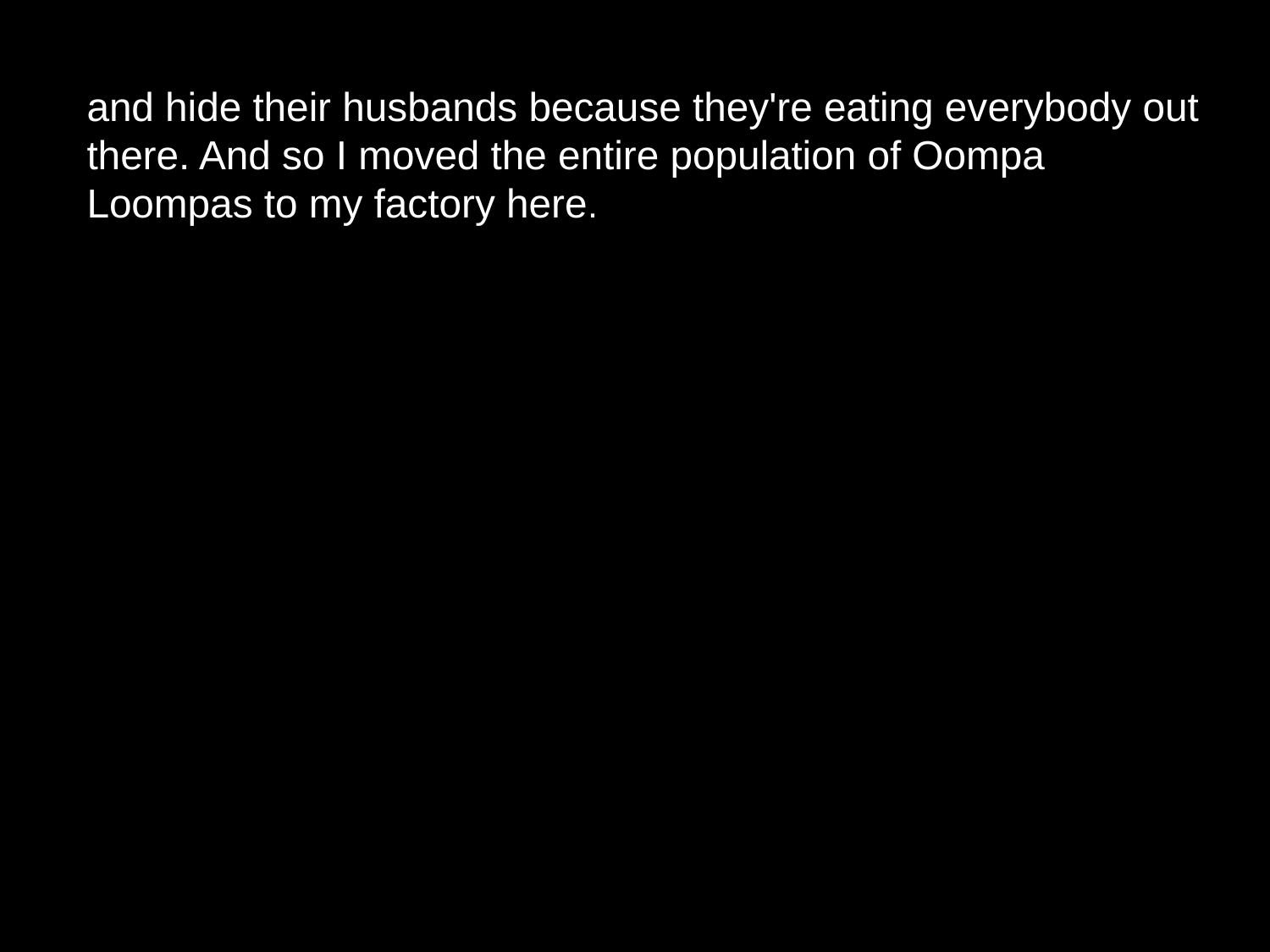

# and hide their husbands because they're eating everybody out there. And so I moved the entire population of Oompa Loompas to my factory here.